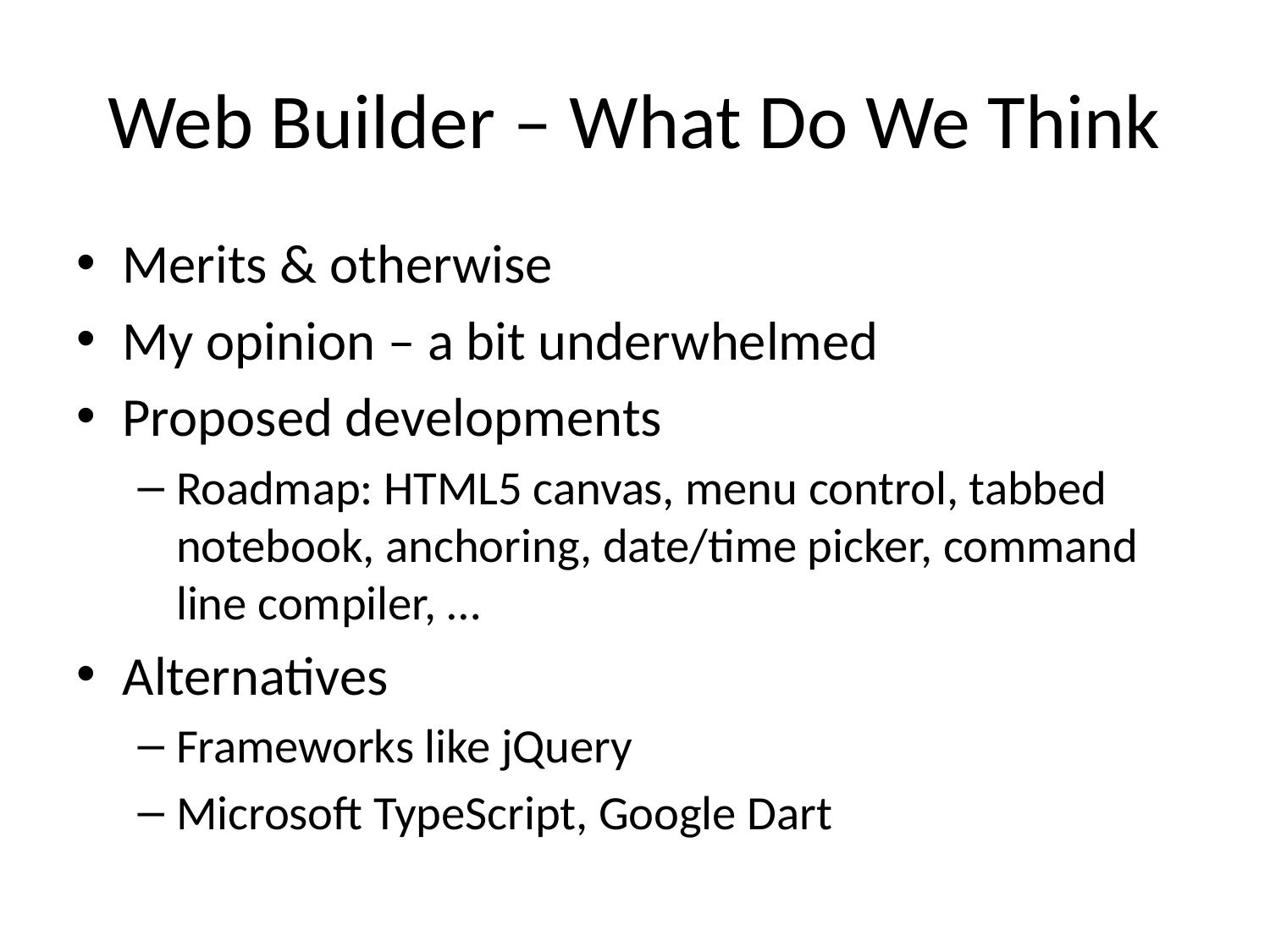

# Web Builder – What Do We Think
Merits & otherwise
My opinion – a bit underwhelmed
Proposed developments
Roadmap: HTML5 canvas, menu control, tabbed notebook, anchoring, date/time picker, command line compiler, …
Alternatives
Frameworks like jQuery
Microsoft TypeScript, Google Dart